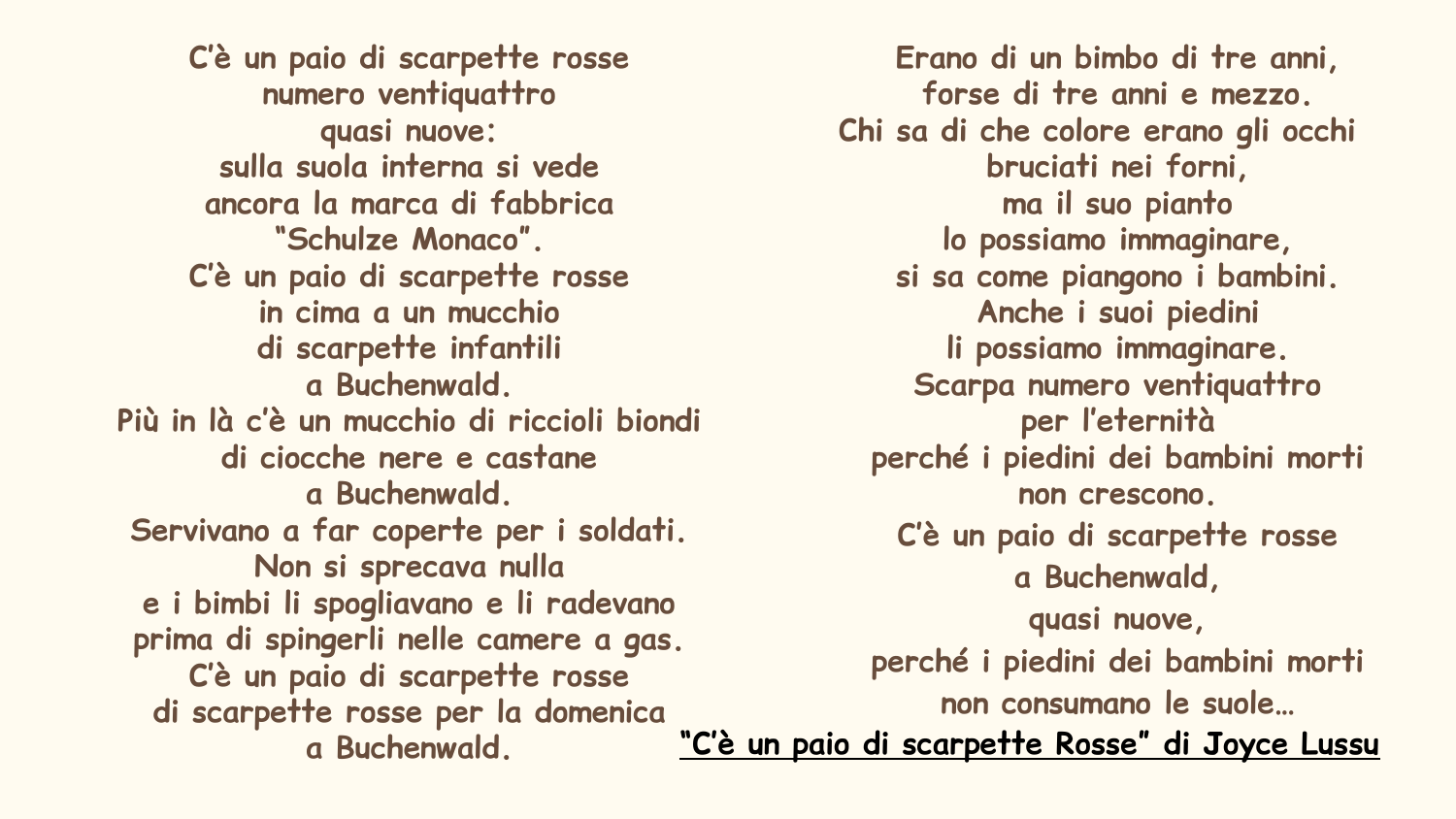

C’è un paio di scarpette rosse
numero ventiquattro
quasi nuove:
sulla suola interna si vede
ancora la marca di fabbrica
“Schulze Monaco”.
C’è un paio di scarpette rosse
in cima a un mucchio
di scarpette infantili
a Buchenwald.
Più in là c’è un mucchio di riccioli biondi
di ciocche nere e castane
a Buchenwald.
Servivano a far coperte per i soldati.
Non si sprecava nulla
e i bimbi li spogliavano e li radevano
prima di spingerli nelle camere a gas.
C’è un paio di scarpette rosse
di scarpette rosse per la domenica
a Buchenwald.

Erano di un bimbo di tre anni,
forse di tre anni e mezzo.
Chi sa di che colore erano gli occhi
bruciati nei forni,
ma il suo pianto
lo possiamo immaginare,
si sa come piangono i bambini.
Anche i suoi piedini
li possiamo immaginare.
Scarpa numero ventiquattro
per l’eternità
perché i piedini dei bambini morti
non crescono.
C’è un paio di scarpette rosse
a Buchenwald,
quasi nuove,
perché i piedini dei bambini morti
non consumano le suole…
“C’è un paio di scarpette Rosse” di Joyce Lussu